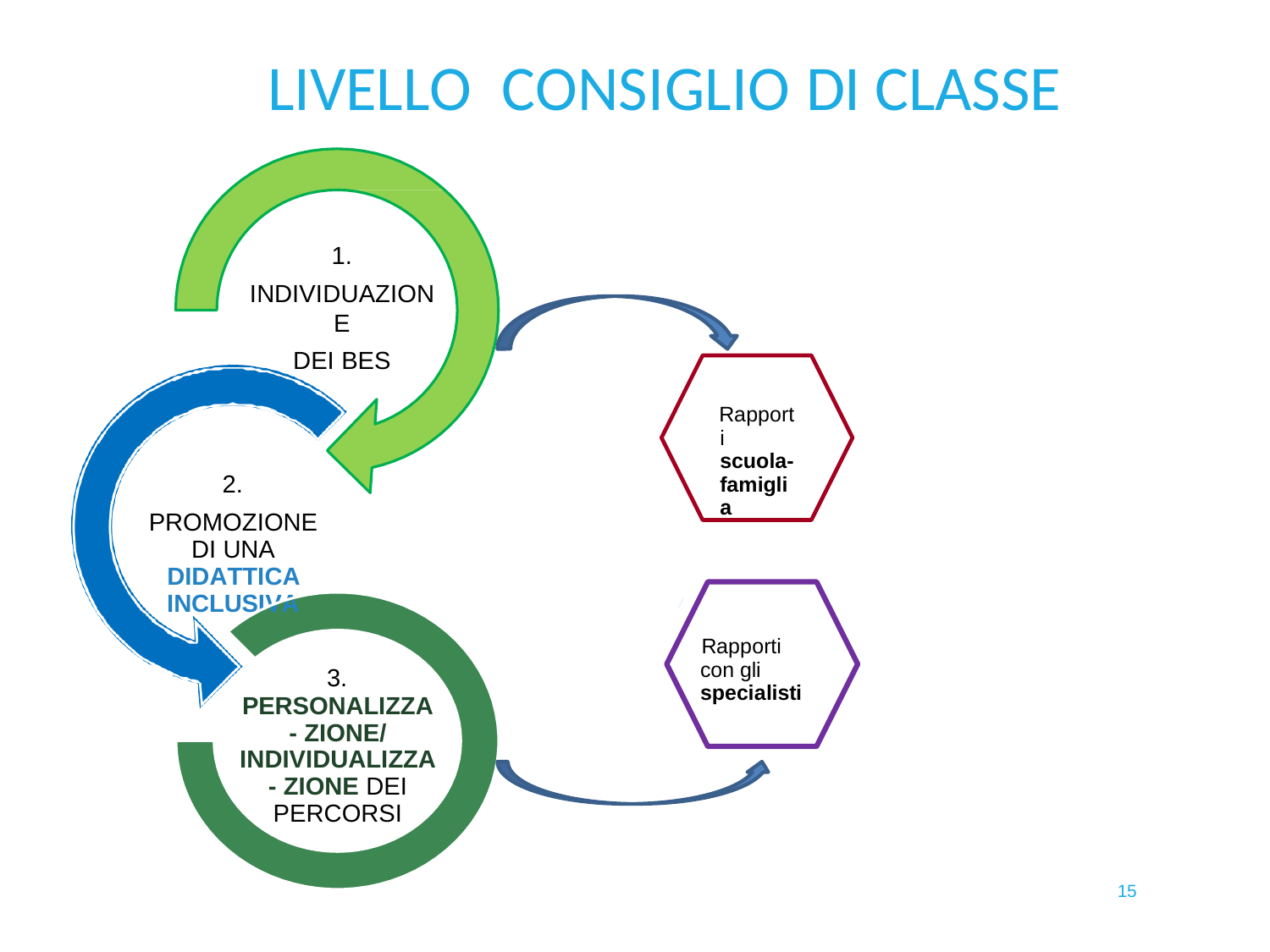

# LIVELLO  CONSIGLIO DI CLASSE

1.
INDIVIDUAZIONE
DEI BES

Rapporti scuola- famiglia
2.
PROMOZIONE DI UNA DIDATTICA INCLUSIVA

Rapporti con gli specialisti
3.
PERSONALIZZA- ZIONE/ INDIVIDUALIZZA- ZIONE DEI PERCORSI

15